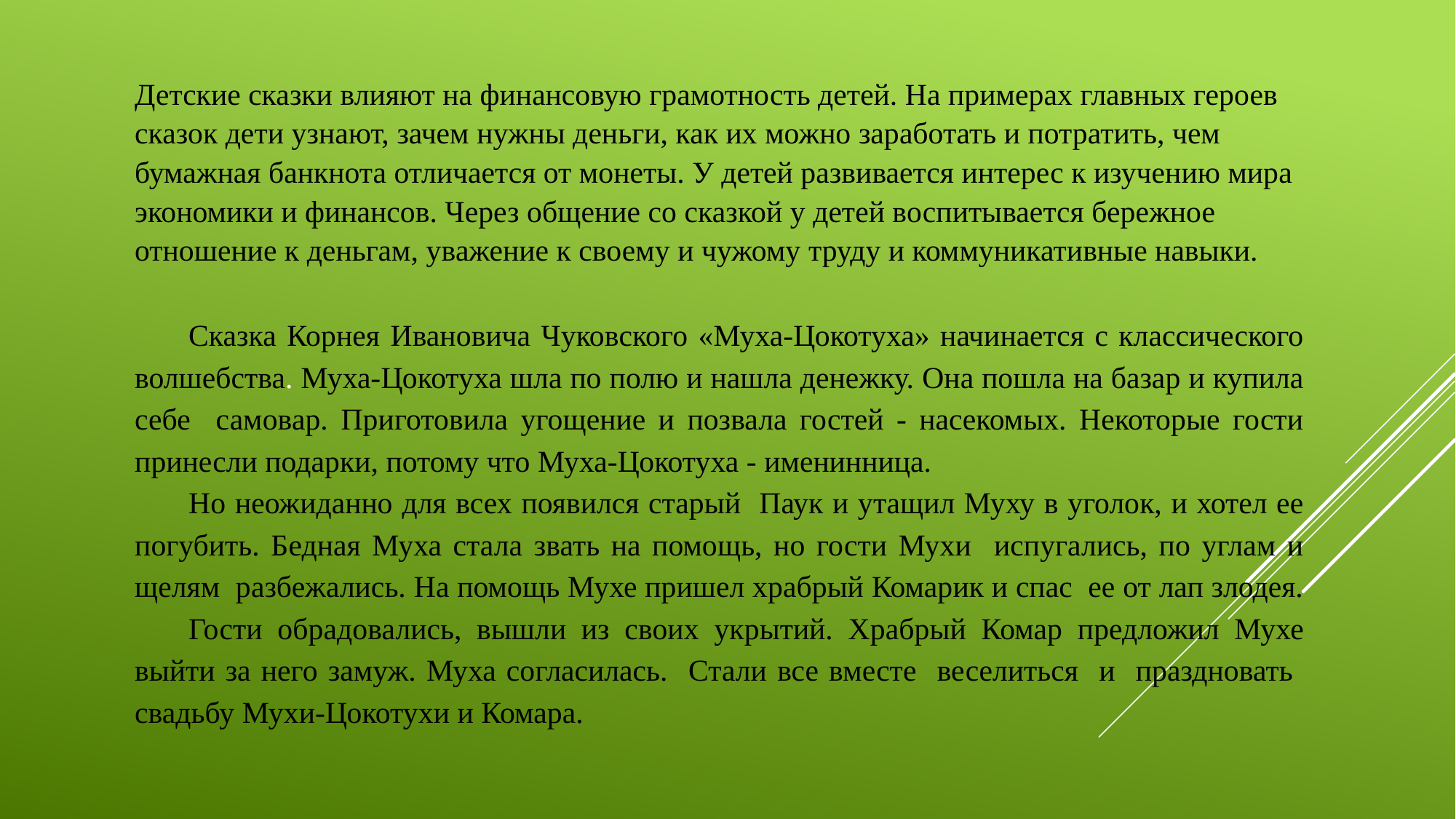

Детские сказки влияют на финансовую грамотность детей. На примерах главных героев сказок дети узнают, зачем нужны деньги, как их можно заработать и потратить, чем бумажная банкнота отличается от монеты. У детей развивается интерес к изучению мира экономики и финансов. Через общение со сказкой у детей воспитывается бережное отношение к деньгам, уважение к своему и чужому труду и коммуникативные навыки.
Сказка Корнея Ивановича Чуковского «Муха-Цокотуха» начинается с классического волшебства. Муха-Цокотуха шла по полю и нашла денежку. Она пошла на базар и купила себе  самовар. Приготовила угощение и позвала гостей - насекомых. Некоторые гости принесли подарки, потому что Муха-Цокотуха - именинница.
Но неожиданно для всех появился старый  Паук и утащил Муху в уголок, и хотел ее погубить. Бедная Муха стала звать на помощь, но гости Мухи  испугались, по углам и щелям  разбежались. На помощь Мухе пришел храбрый Комарик и спас  ее от лап злодея.
Гости обрадовались, вышли из своих укрытий. Храбрый Комар предложил Мухе выйти за него замуж. Муха согласилась.  Стали все вместе  веселиться  и  праздновать  свадьбу Мухи-Цокотухи и Комара.